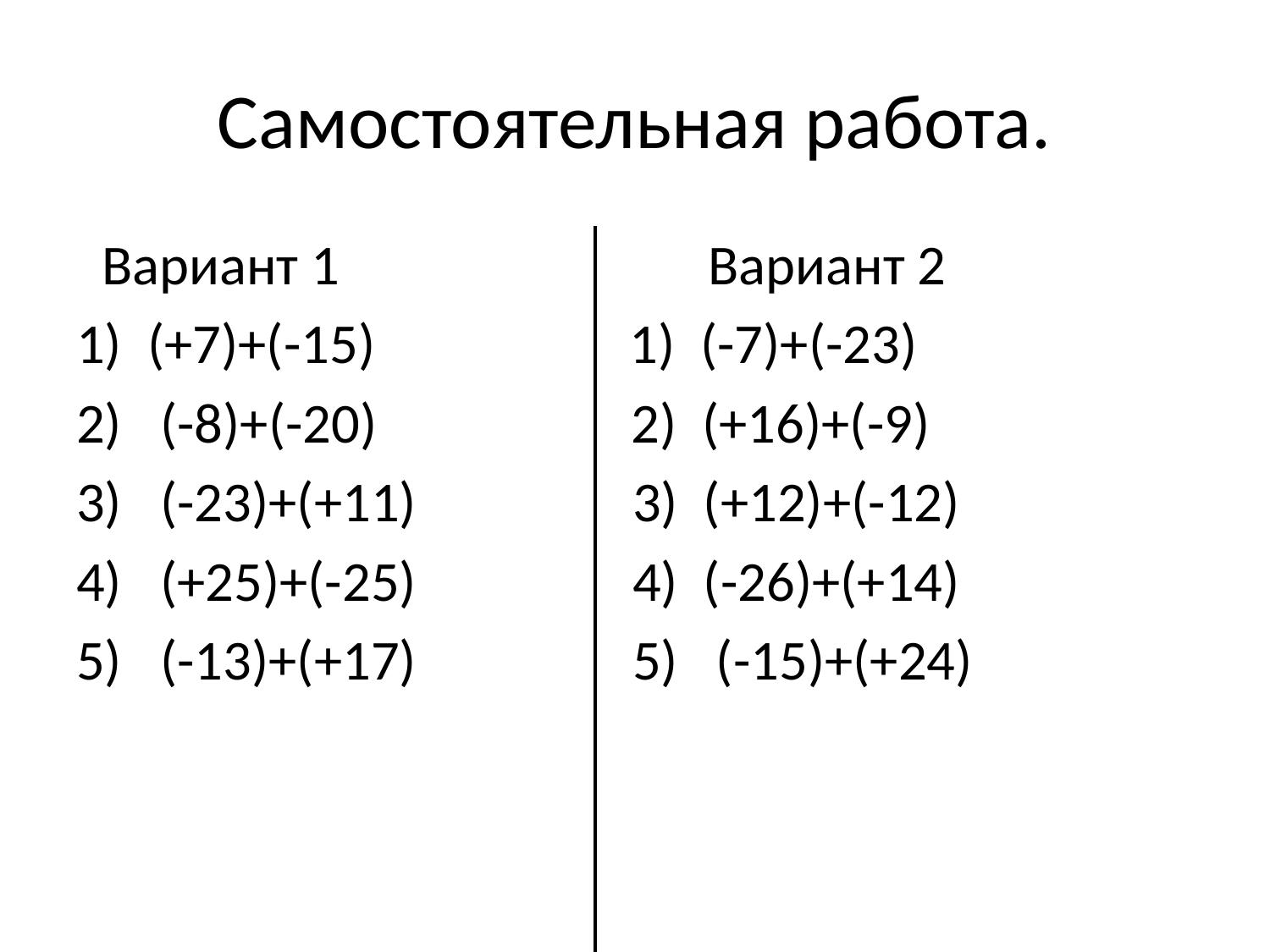

# Самостоятельная работа.
  Вариант 1                             Вариант 2
(+7)+(-15)                    1)  (-7)+(-23)
 (-8)+(-20)                    2)  (+16)+(-9)
 (-23)+(+11)                 3)  (+12)+(-12)
 (+25)+(-25)                 4)  (-26)+(+14)
 (-13)+(+17)                 5)   (-15)+(+24)